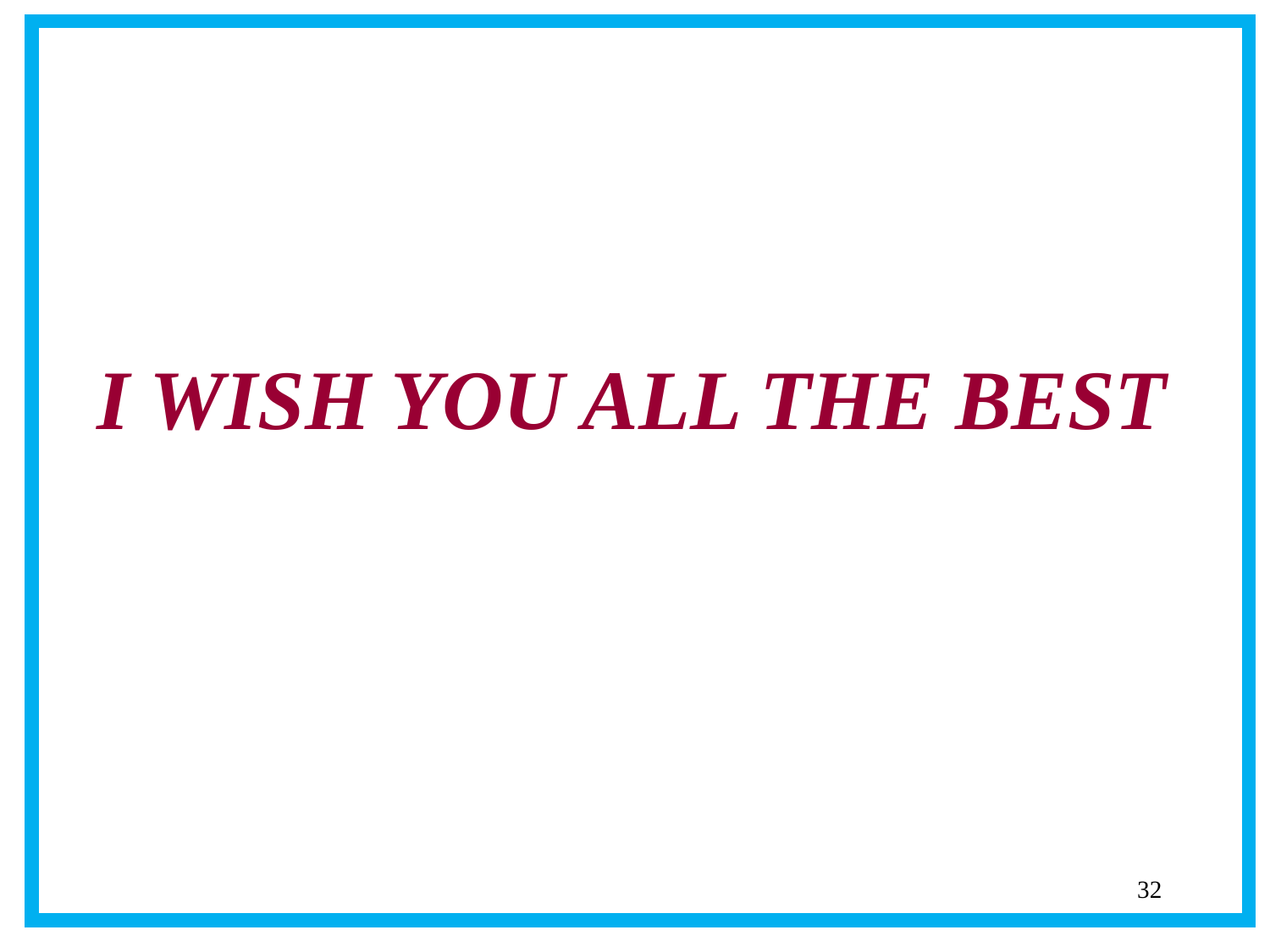

I WISH YOU ALL THE BEST
32